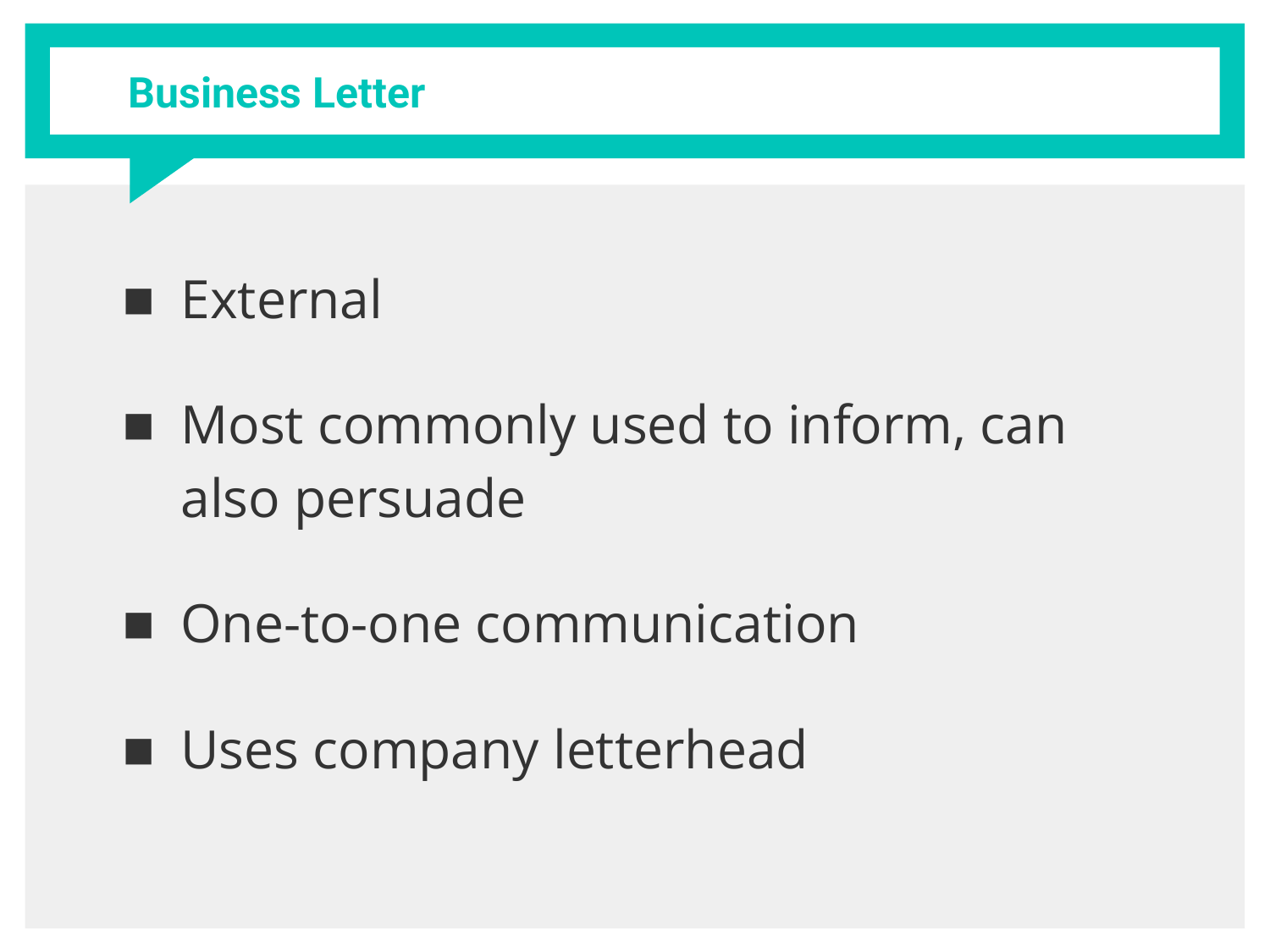

# Business Letter
External
Most commonly used to inform, can also persuade
One-to-one communication
Uses company letterhead